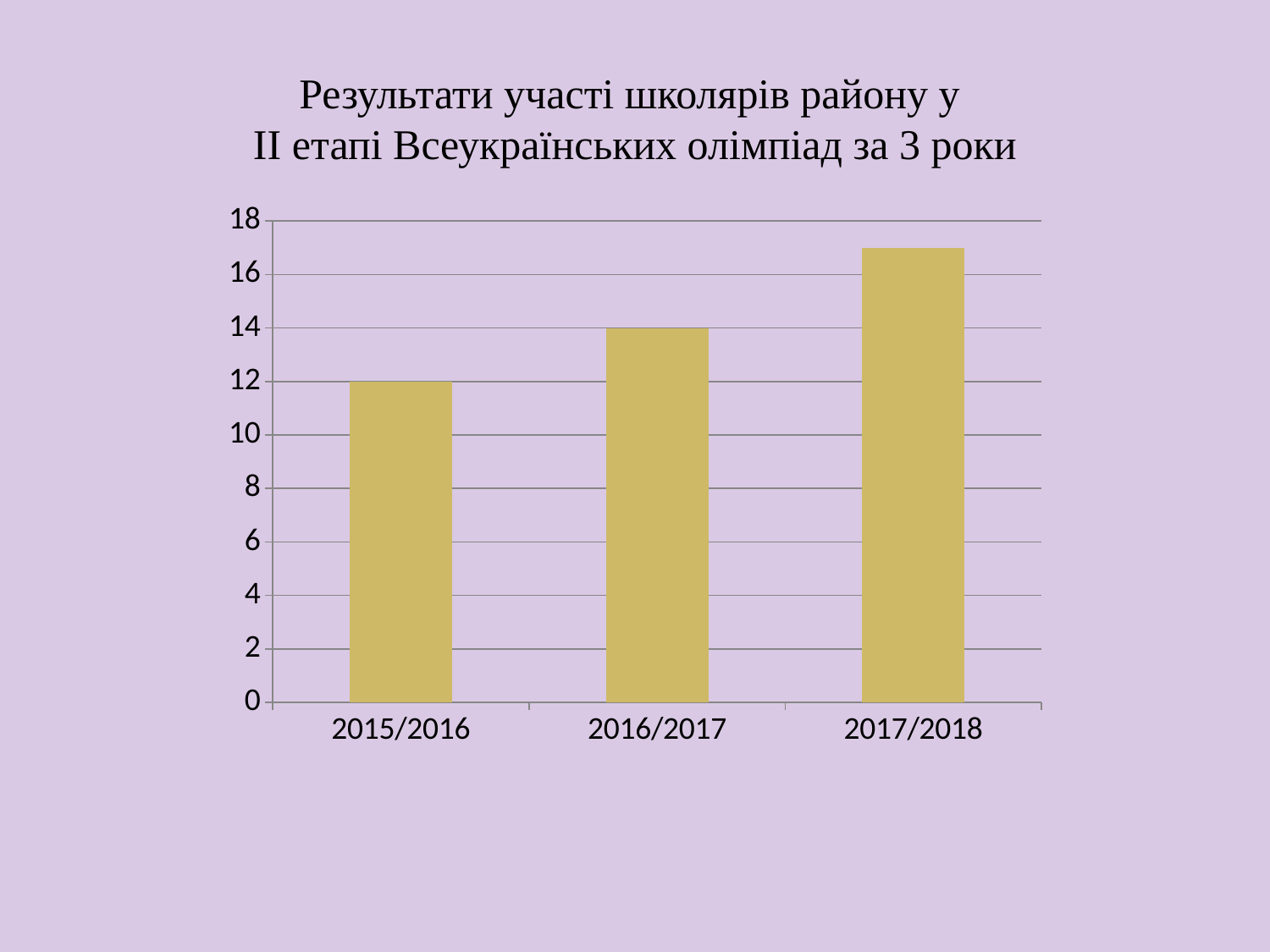

# Результати участі школярів району у ІІ етапі Всеукраїнських олімпіад за 3 роки

### Chart

| Category | Ряд 1 |
|---|---|
| 2015/2016 | 12.0 |
| 2016/2017 | 14.0 |
| 2017/2018 | 17.0 |